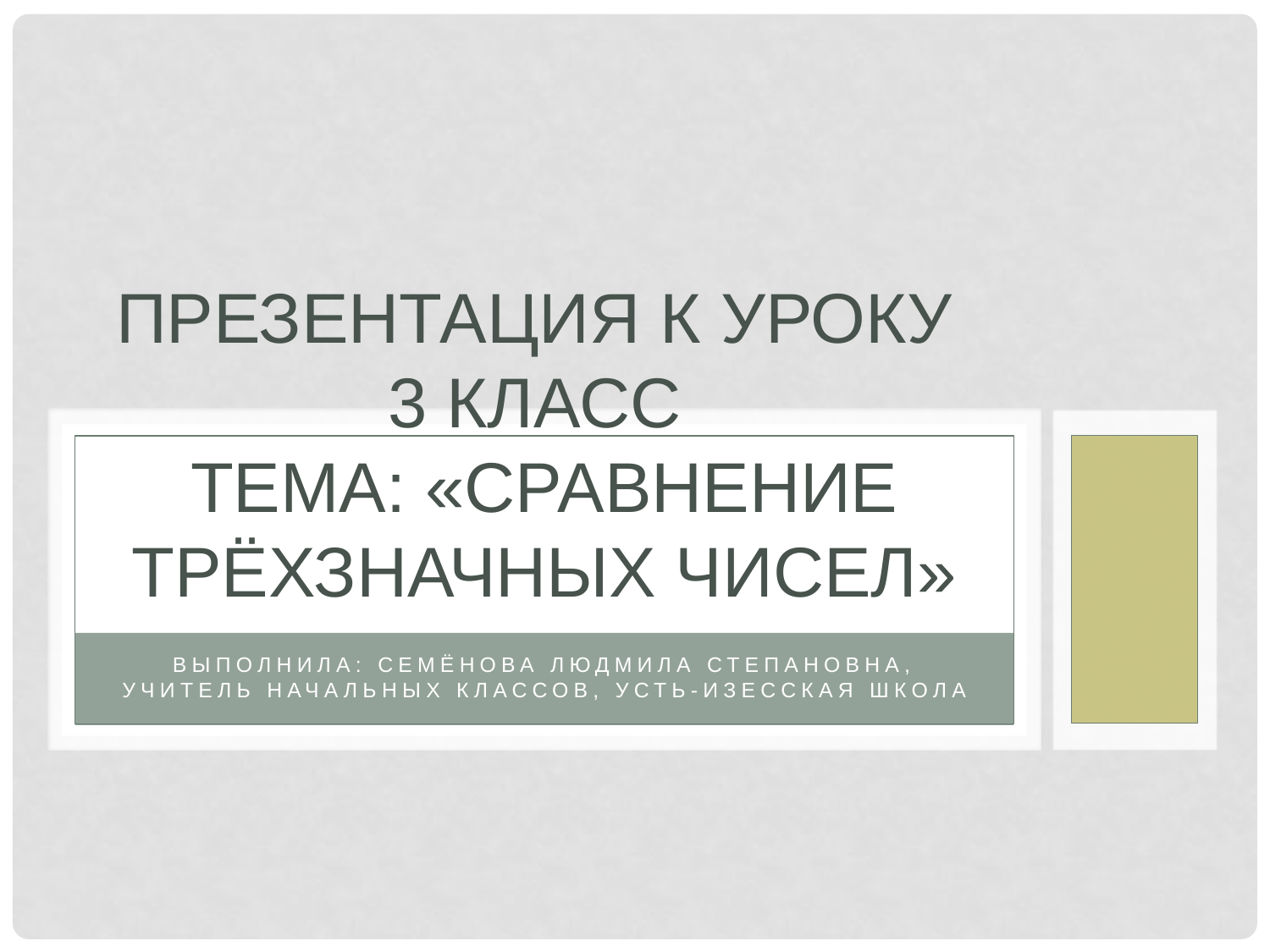

# Презентация к уроку 3 класс тема: «Сравнение трёхзначных чисел»
Выполнила: Семёнова Людмила Степановна, учитель начальных классов, Усть-Изесская школа